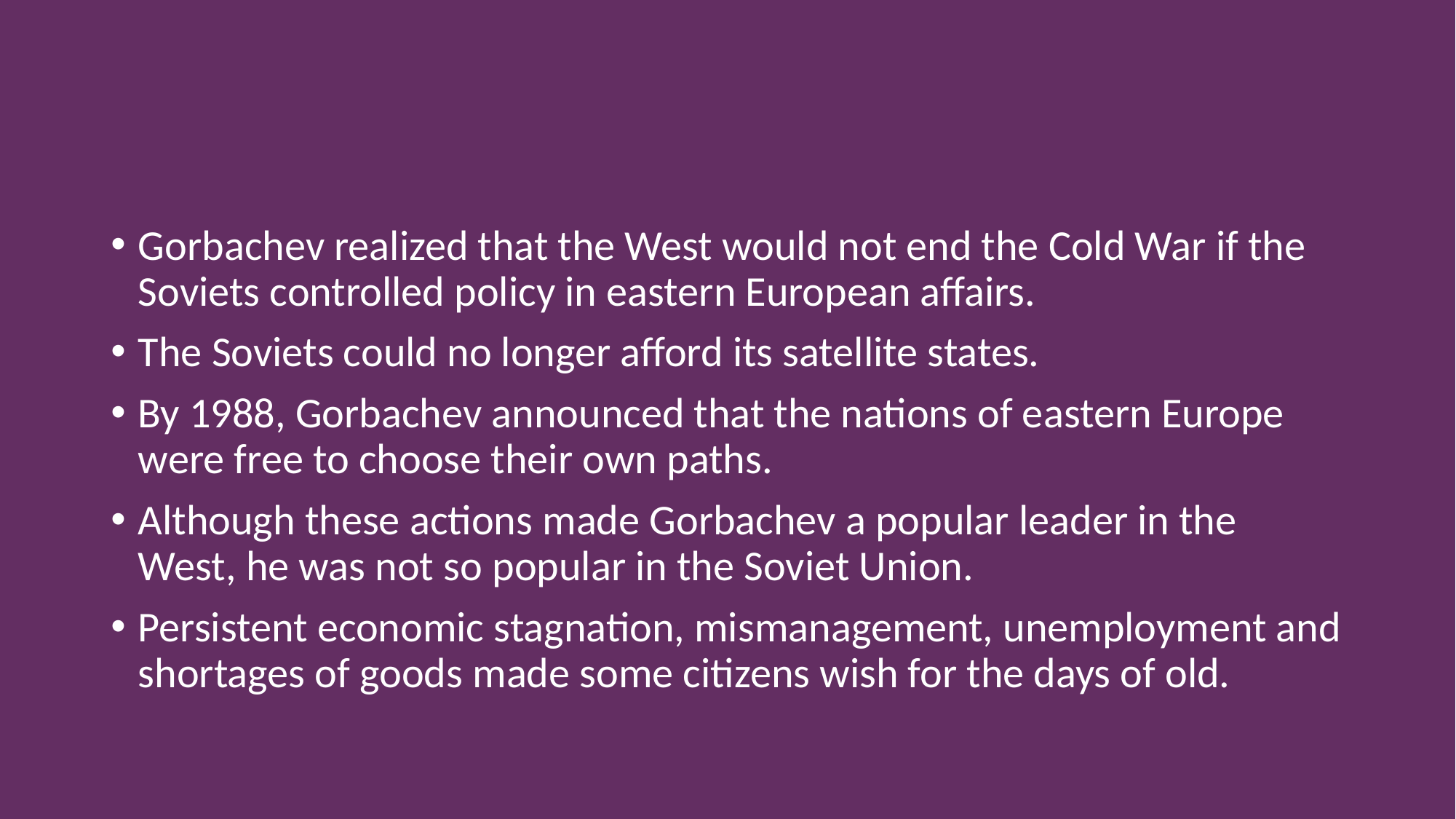

Gorbachev realized that the West would not end the Cold War if the Soviets controlled policy in eastern European affairs.
The Soviets could no longer afford its satellite states.
By 1988, Gorbachev announced that the nations of eastern Europe were free to choose their own paths.
Although these actions made Gorbachev a popular leader in the West, he was not so popular in the Soviet Union.
Persistent economic stagnation, mismanagement, unemployment and shortages of goods made some citizens wish for the days of old.